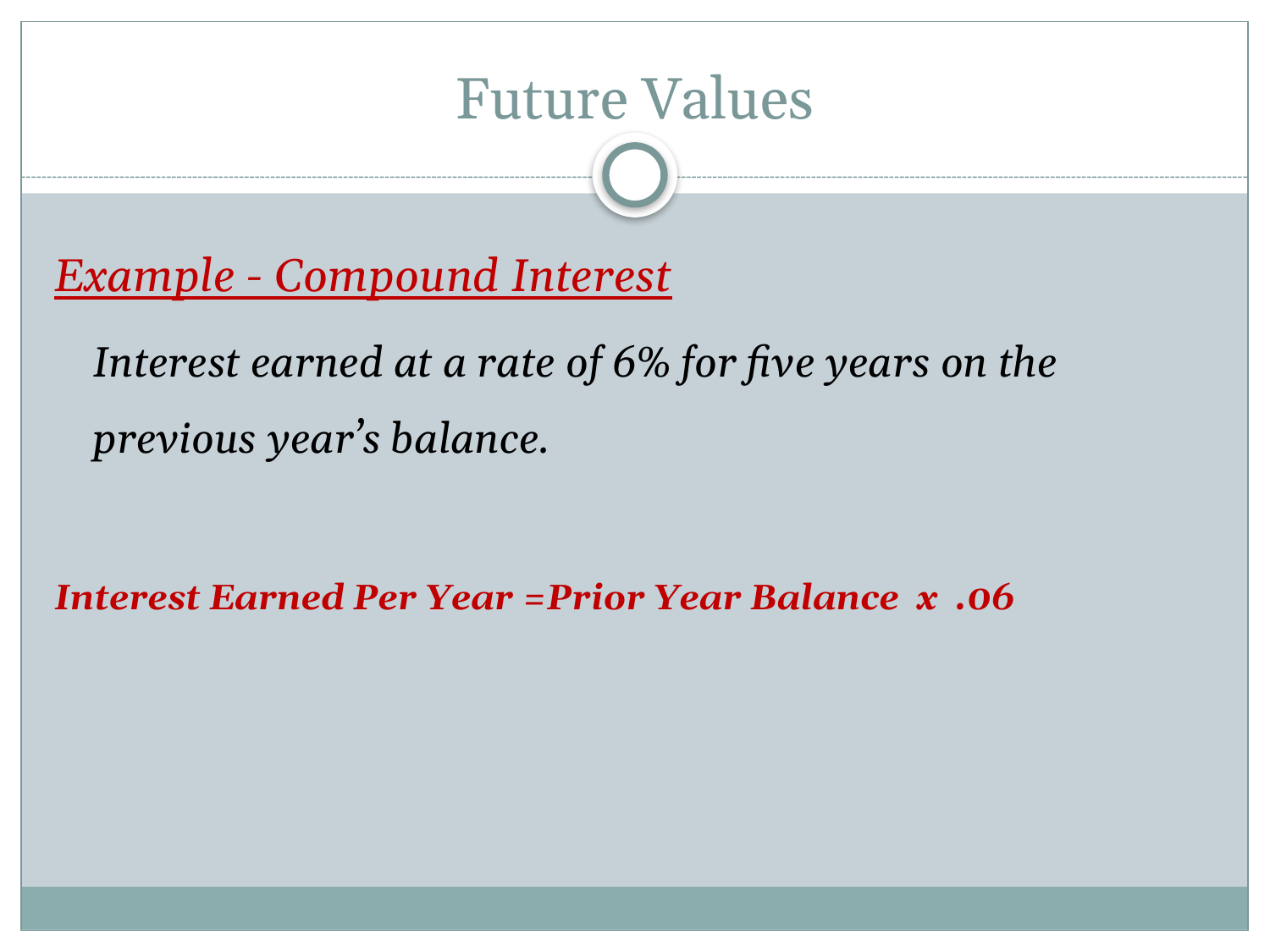

# Future Values
Example - Compound Interest
	Interest earned at a rate of 6% for five years on the previous year’s balance.

Interest Earned Per Year =Prior Year Balance  x  .06